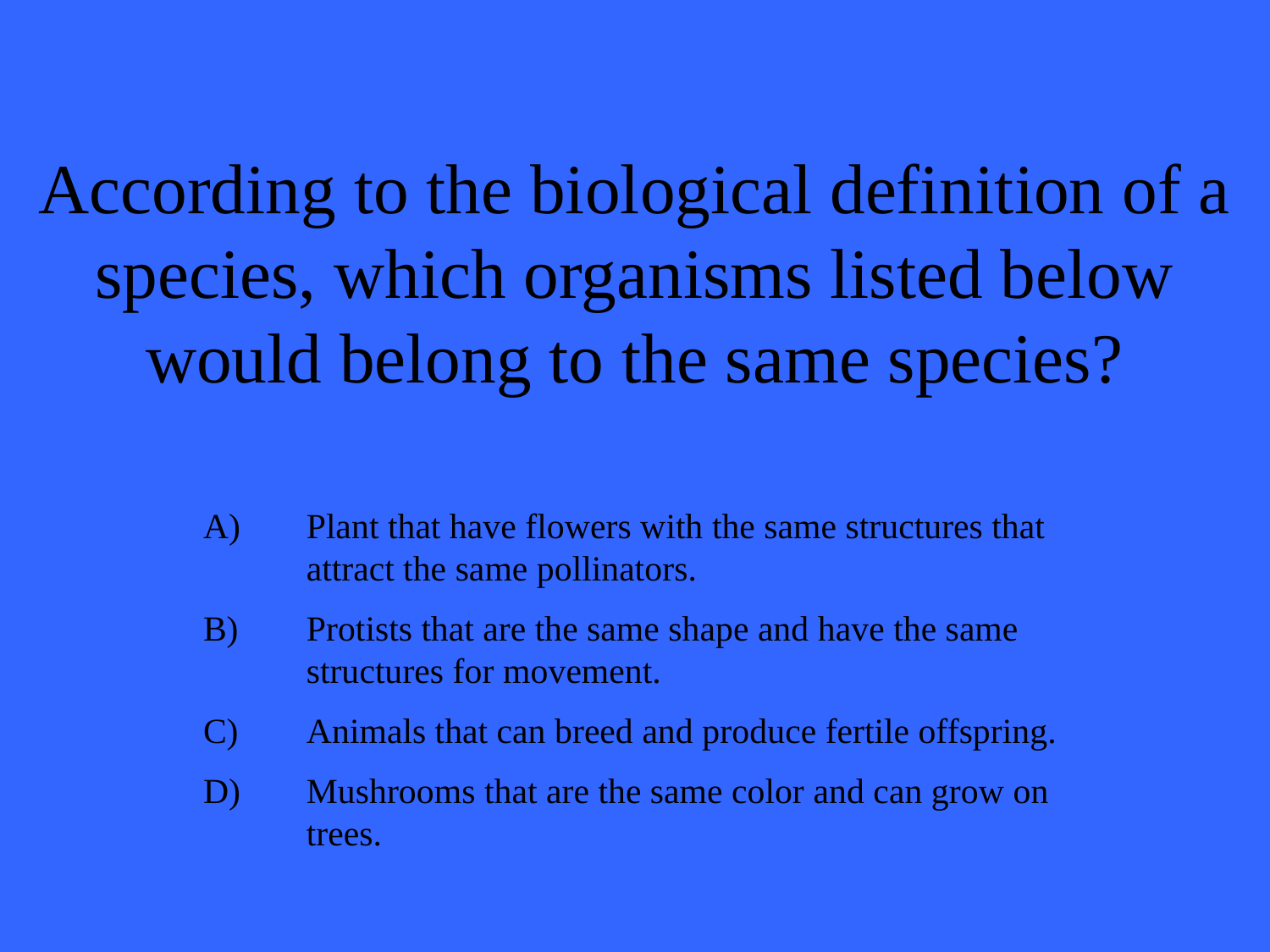

# According to the biological definition of a species, which organisms listed below would belong to the same species?
Plant that have flowers with the same structures that attract the same pollinators.
Protists that are the same shape and have the same structures for movement.
Animals that can breed and produce fertile offspring.
Mushrooms that are the same color and can grow on trees.